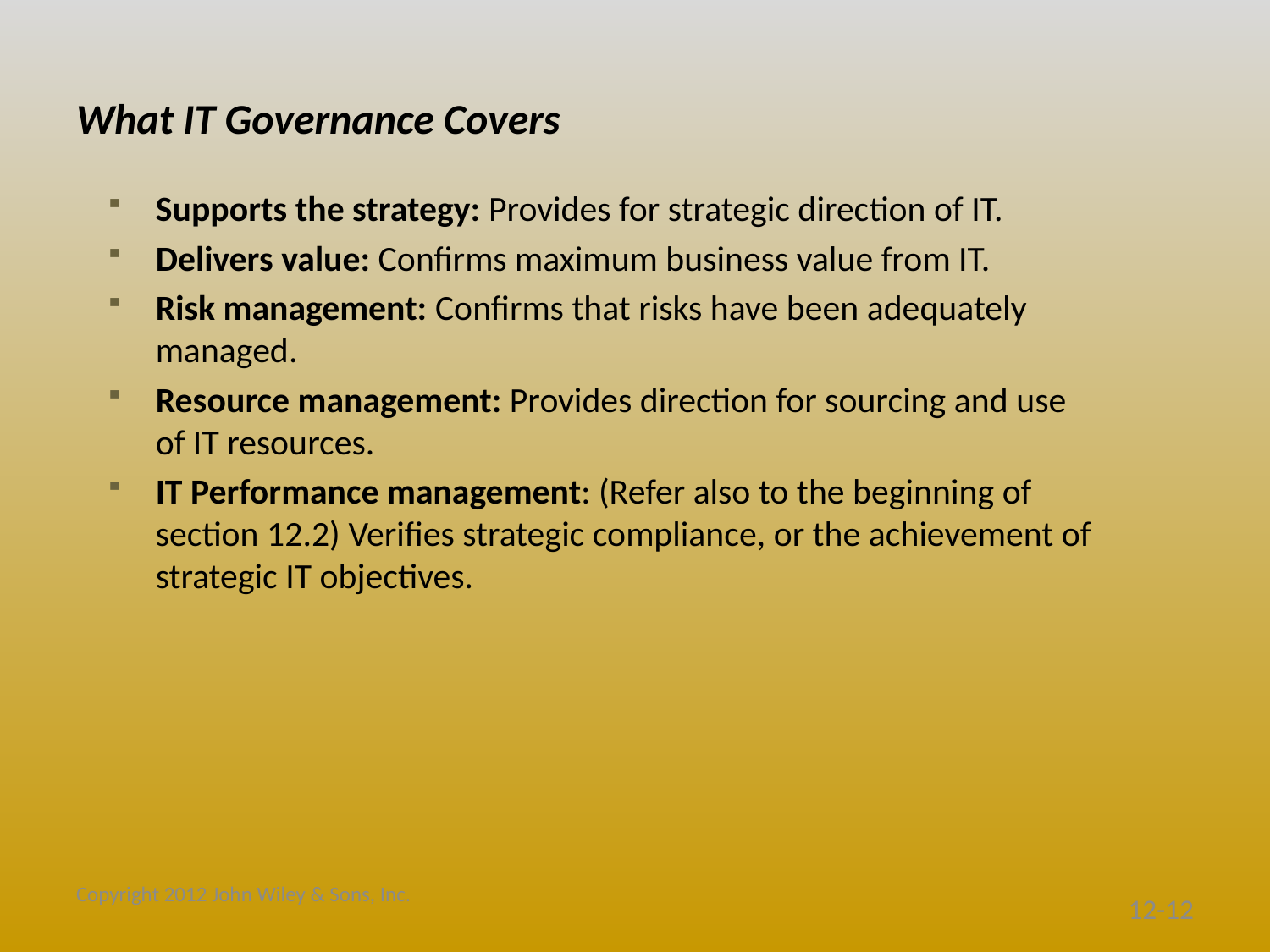

# What IT Governance Covers
Supports the strategy: Provides for strategic direction of IT.
Delivers value: Confirms maximum business value from IT.
Risk management: Confirms that risks have been adequately managed.
Resource management: Provides direction for sourcing and use of IT resources.
IT Performance management: (Refer also to the beginning of section 12.2) Verifies strategic compliance, or the achievement of strategic IT objectives.
Copyright 2012 John Wiley & Sons, Inc.
12-12